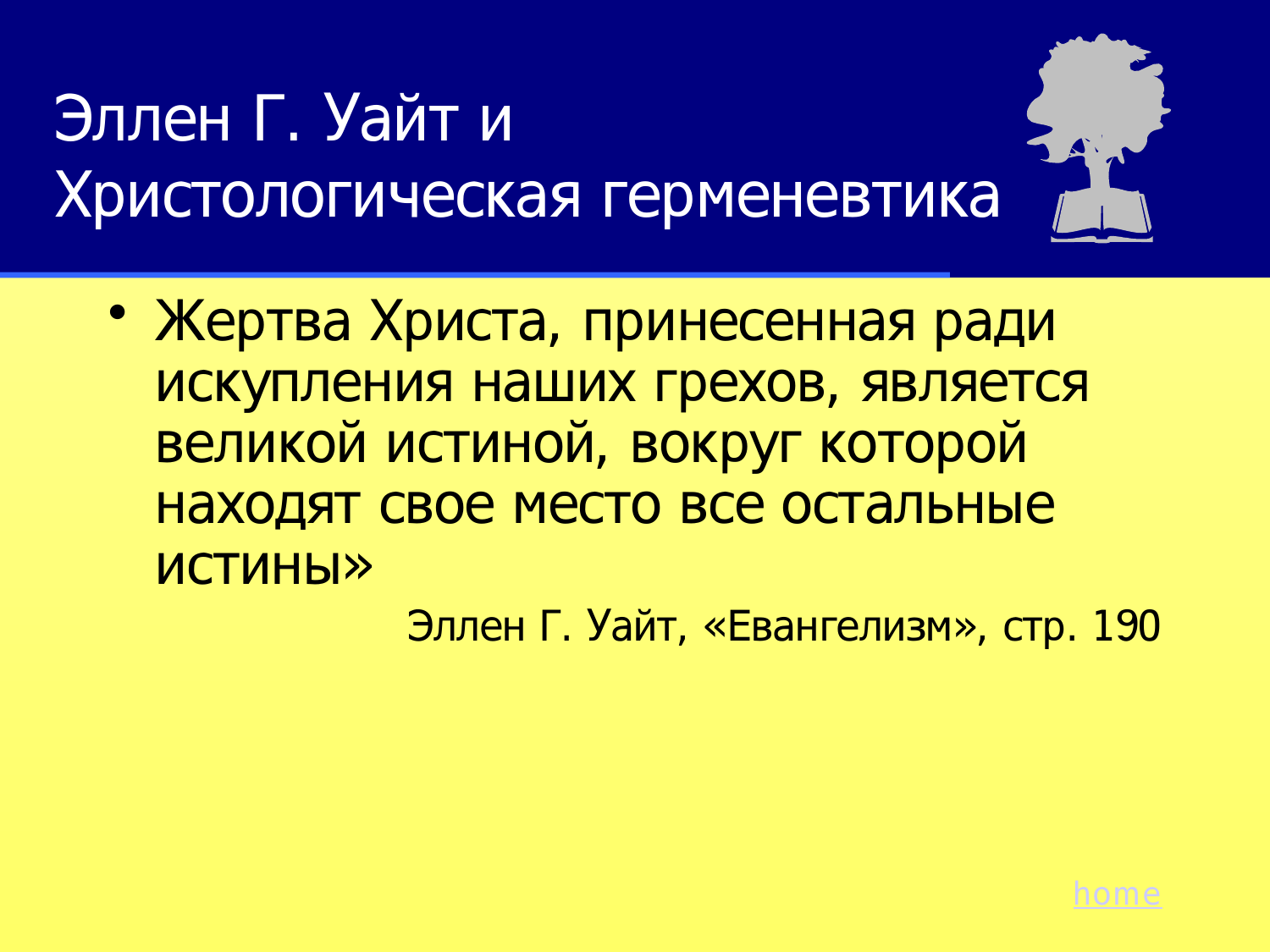

# Эллен Г. Уайт и Христологическая герменевтика
Жертва Христа, принесенная ради искупления наших грехов, является великой истиной, вокруг которой находят свое место все остальные истины»
	Эллен Г. Уайт, «Евангелизм», стр. 190